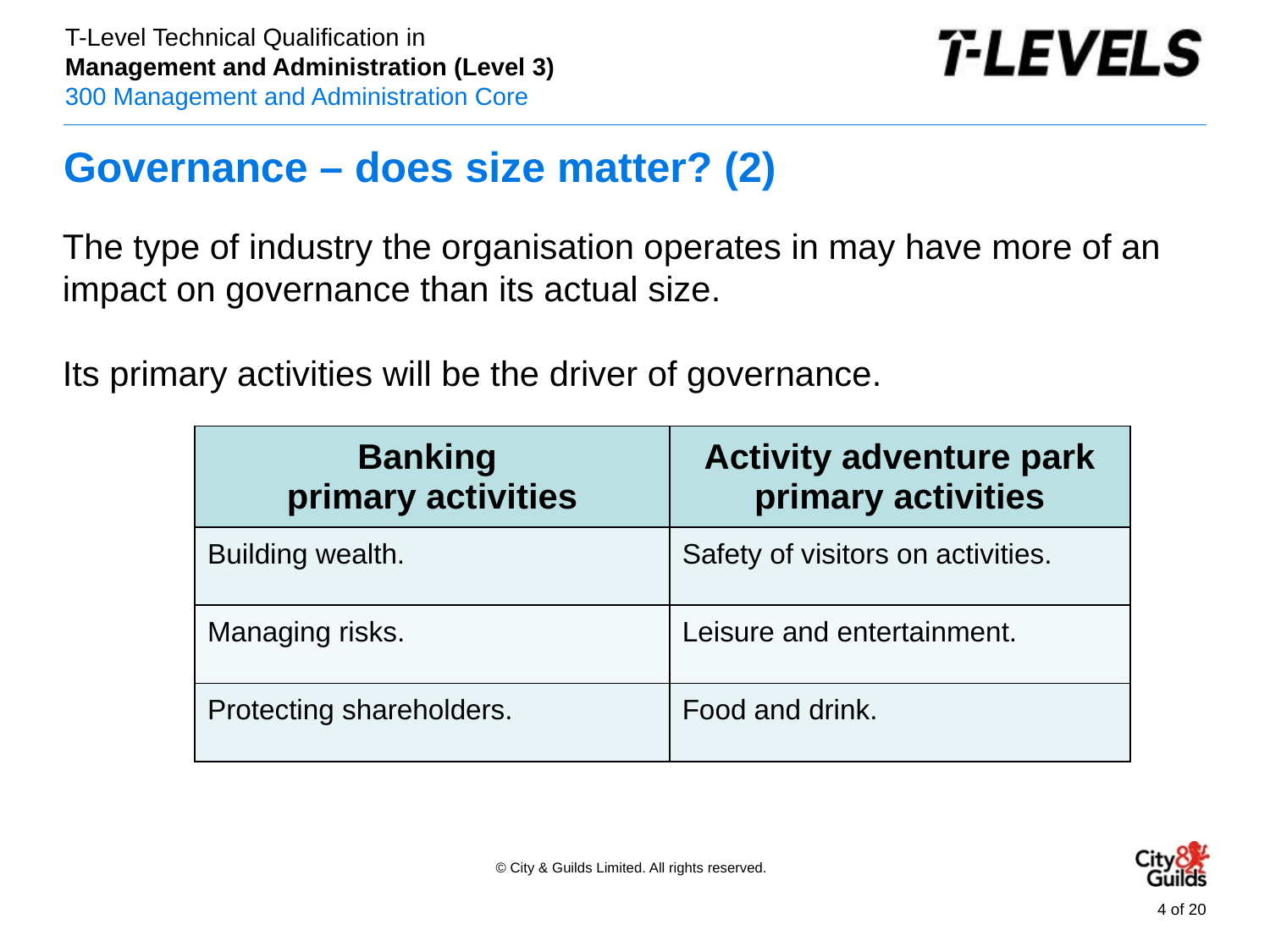

# Governance – does size matter? (2)
The type of industry the organisation operates in may have more of an impact on governance than its actual size.

Its primary activities will be the driver of governance.
| Banking primary activities | Activity adventure park primary activities |
| --- | --- |
| Building wealth. | Safety of visitors on activities. |
| Managing risks. | Leisure and entertainment. |
| Protecting shareholders. | Food and drink. |